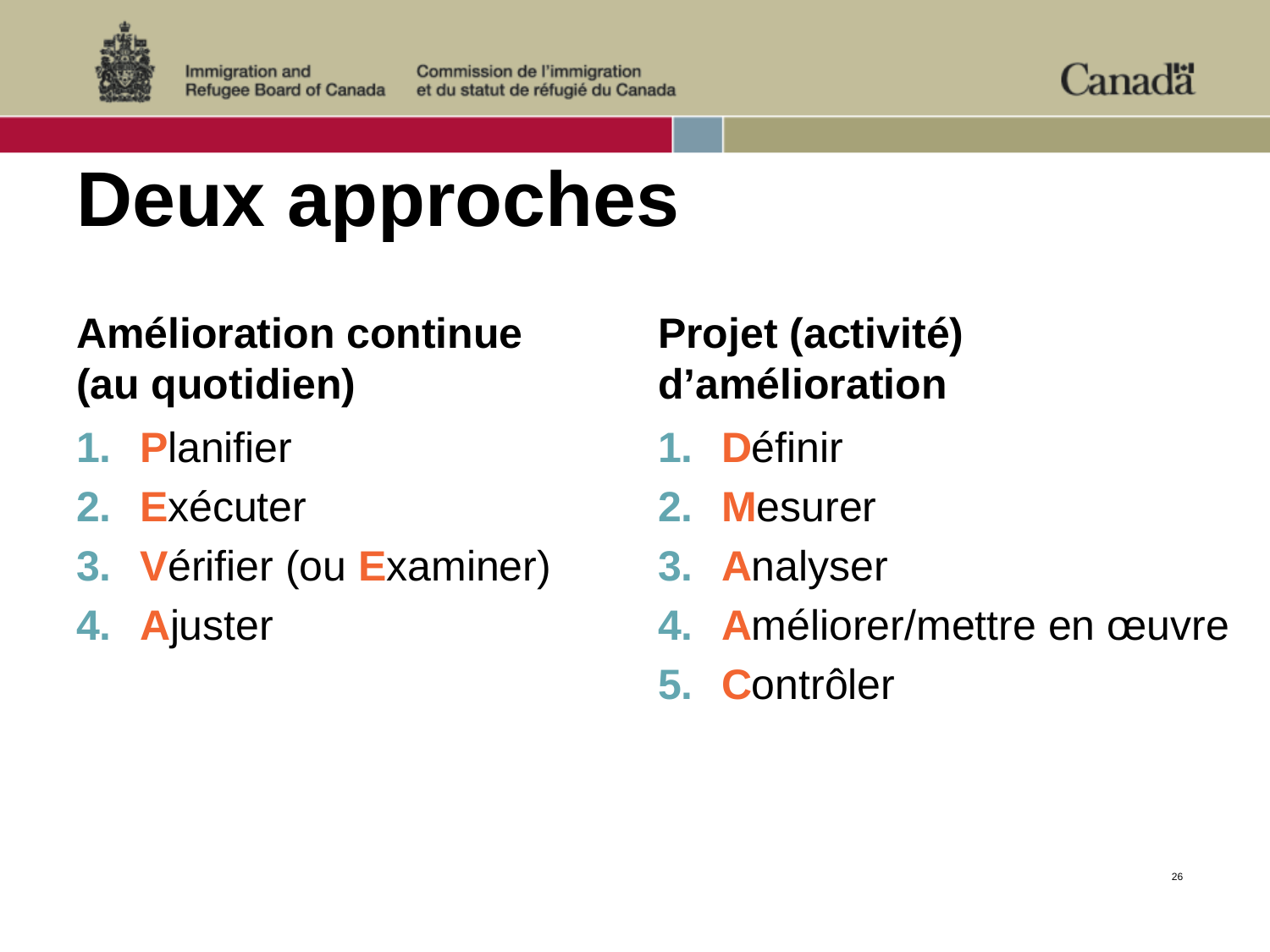

# Deux approches
Amélioration continue (au quotidien)
Projet (activité) d’amélioration
Planifier
Exécuter
Vérifier (ou Examiner)
Ajuster
Définir
Mesurer
Analyser
Améliorer/mettre en œuvre
Contrôler
26